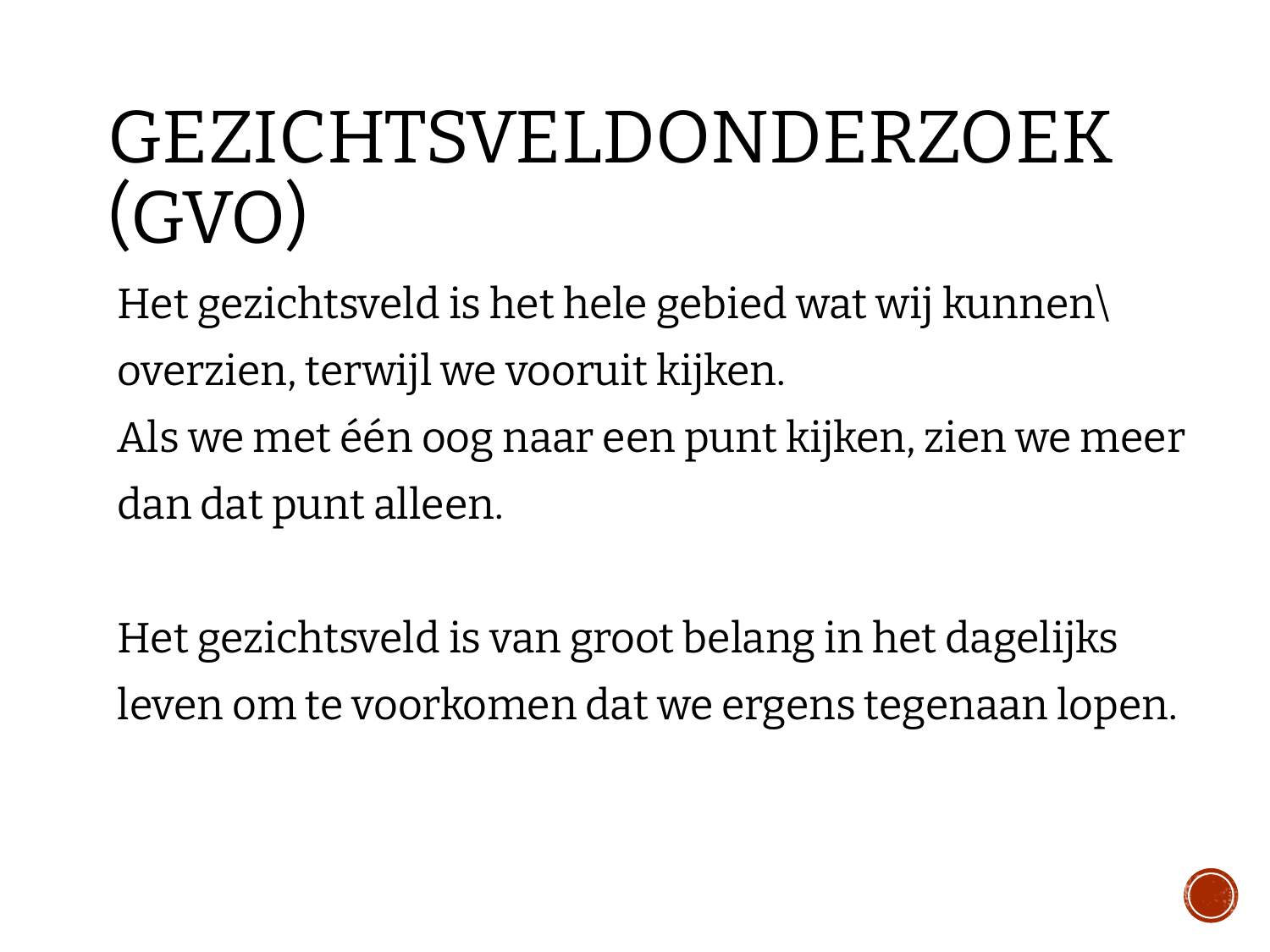

# Gezichtsveldonderzoek (GVO)
Het gezichtsveld is het hele gebied wat wij kunnen\
overzien, terwijl we vooruit kijken.
Als we met één oog naar een punt kijken, zien we meer
dan dat punt alleen.

Het gezichtsveld is van groot belang in het dagelijks
leven om te voorkomen dat we ergens tegenaan lopen.